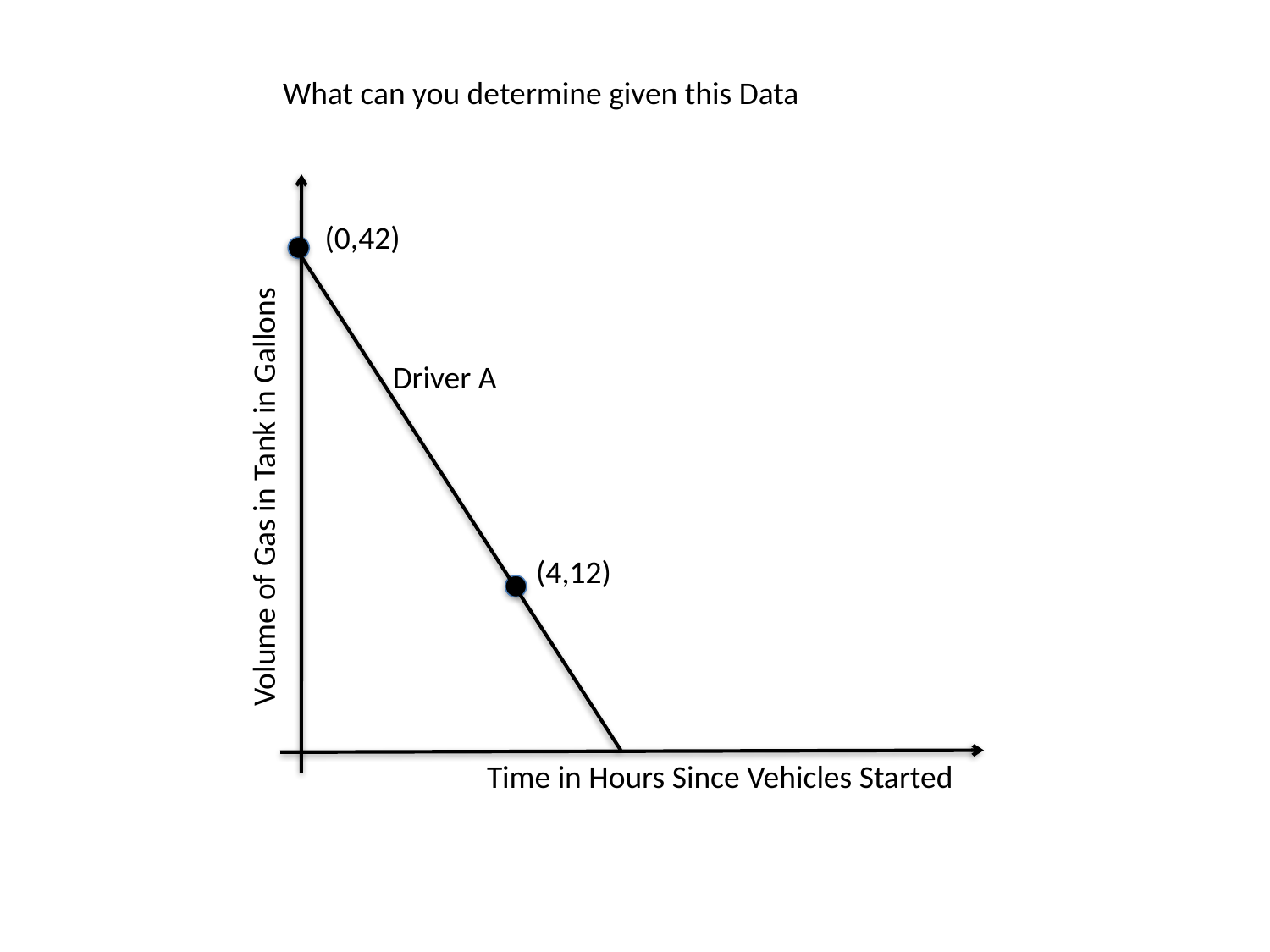

What can you determine given this Data
Volume of Gas in Tank in Gallons
Time in Hours Since Vehicles Started
(0,42)
(4,12)
Driver A